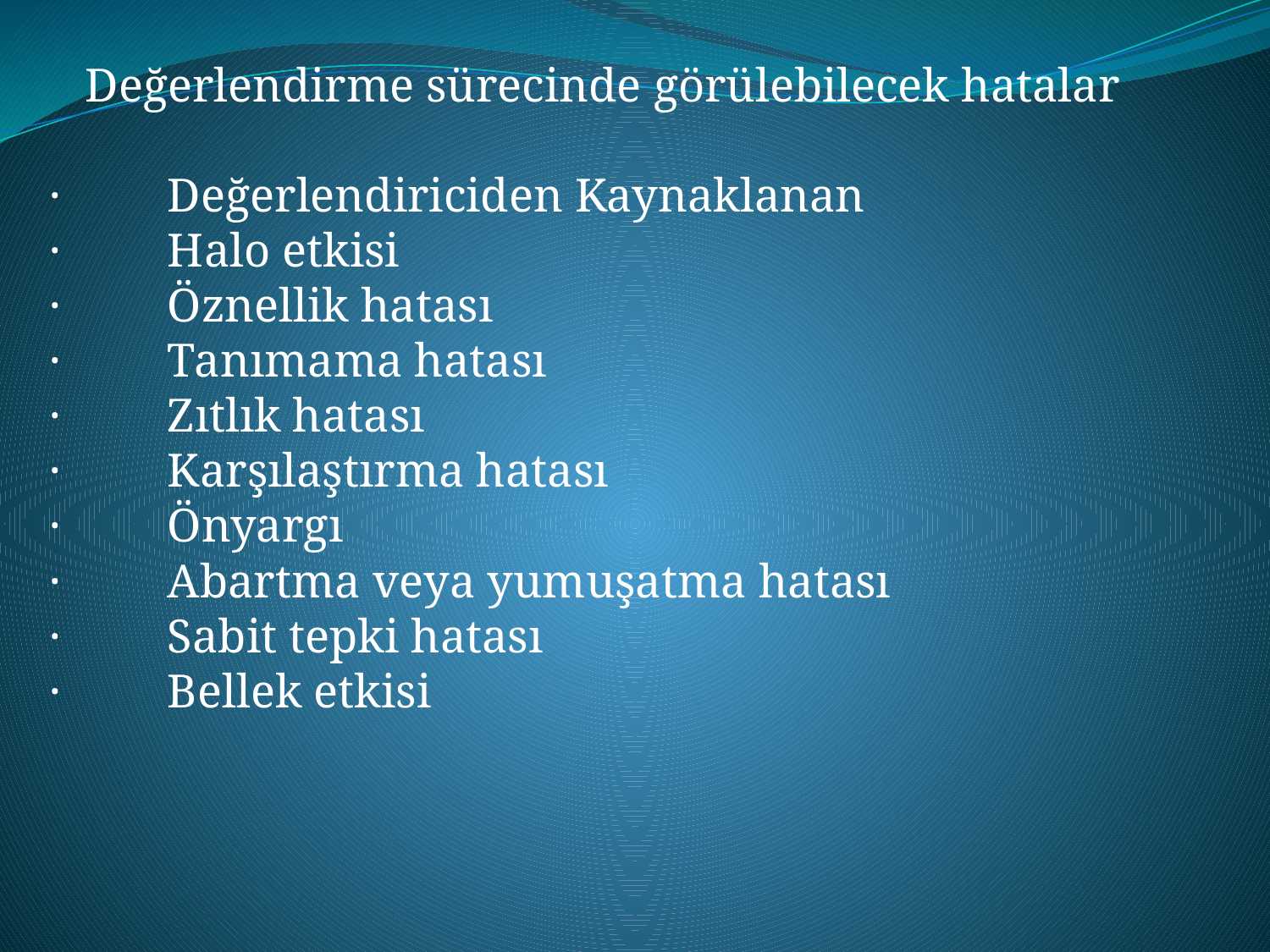

Değerlendirme sürecinde görülebilecek hatalar
·         Değerlendiriciden Kaynaklanan
·         Halo etkisi
·         Öznellik hatası
·         Tanımama hatası
·         Zıtlık hatası
·         Karşılaştırma hatası
·         Önyargı
·         Abartma veya yumuşatma hatası
·         Sabit tepki hatası
·         Bellek etkisi